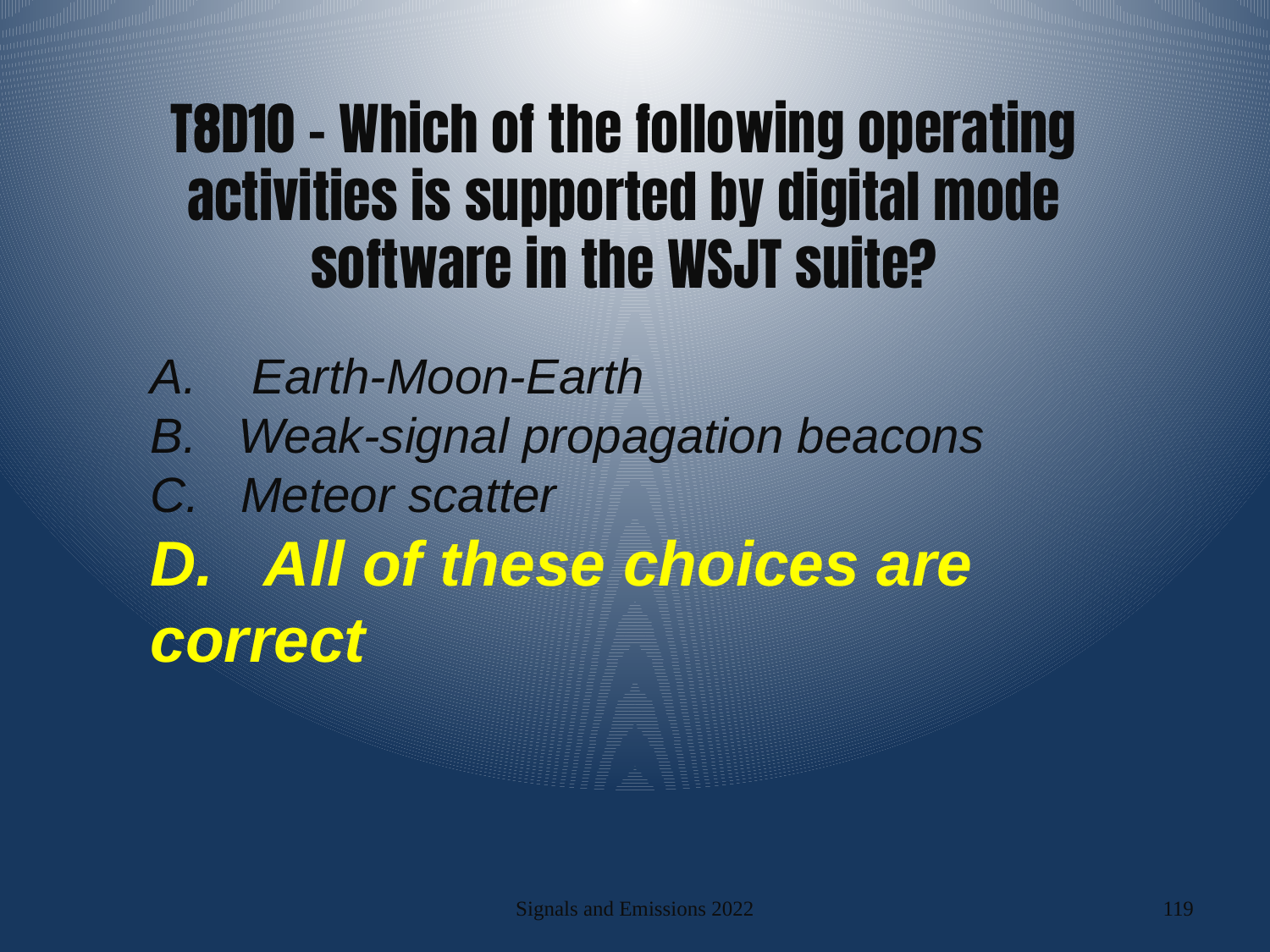

# T8D10 - Which of the following operating activities is supported by digital mode software in the WSJT suite?
A.    Earth-Moon-Earth
B.   Weak-signal propagation beacons
C.   Meteor scatter
D.   All of these choices are correct
Signals and Emissions 2022
119